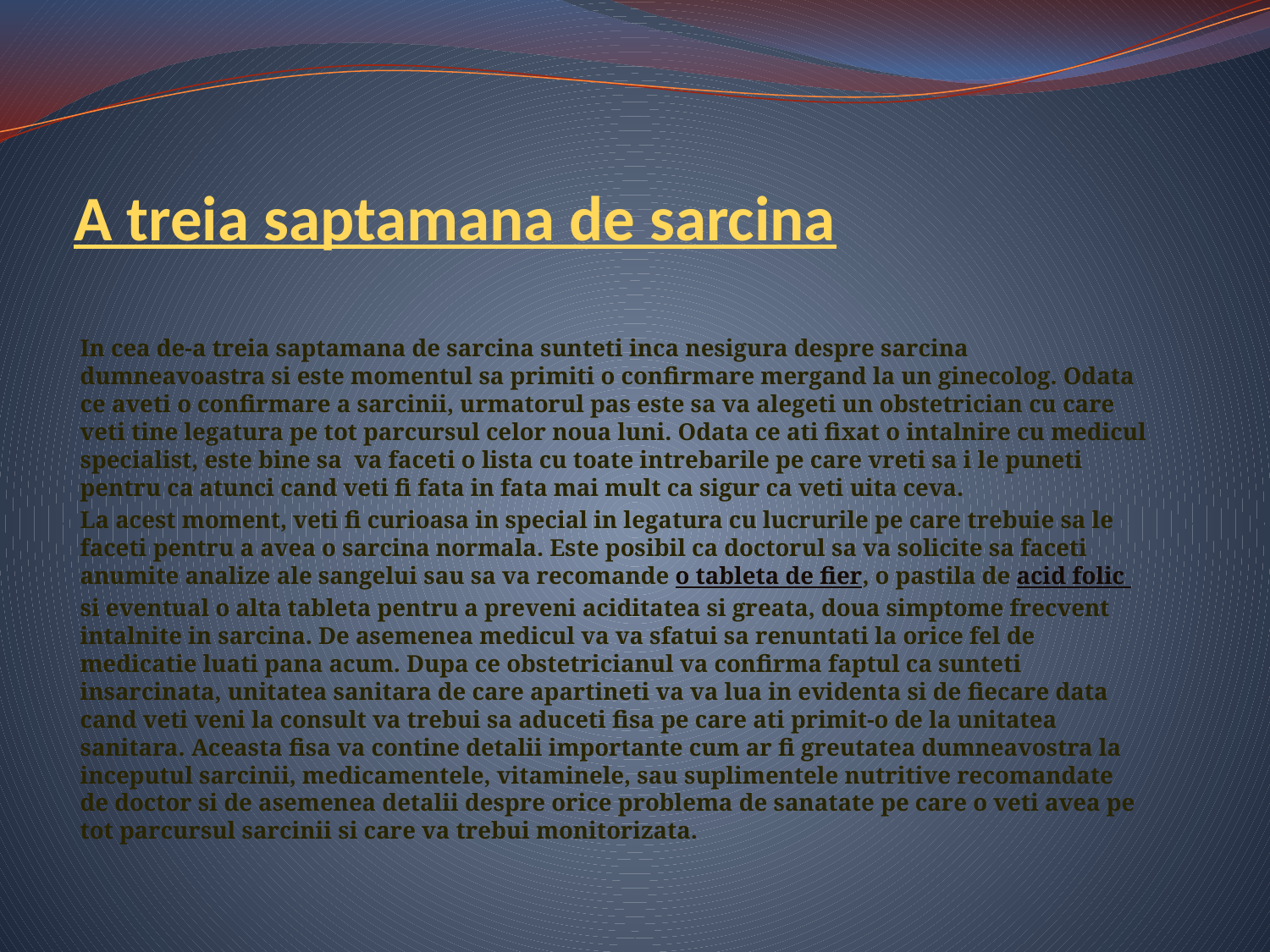

# A treia saptamana de sarcina
In cea de-a treia saptamana de sarcina sunteti inca nesigura despre sarcina dumneavoastra si este momentul sa primiti o confirmare mergand la un ginecolog. Odata ce aveti o confirmare a sarcinii, urmatorul pas este sa va alegeti un obstetrician cu care veti tine legatura pe tot parcursul celor noua luni. Odata ce ati fixat o intalnire cu medicul specialist, este bine sa  va faceti o lista cu toate intrebarile pe care vreti sa i le puneti pentru ca atunci cand veti fi fata in fata mai mult ca sigur ca veti uita ceva.
La acest moment, veti fi curioasa in special in legatura cu lucrurile pe care trebuie sa le faceti pentru a avea o sarcina normala. Este posibil ca doctorul sa va solicite sa faceti anumite analize ale sangelui sau sa va recomande o tableta de fier, o pastila de acid folic si eventual o alta tableta pentru a preveni aciditatea si greata, doua simptome frecvent intalnite in sarcina. De asemenea medicul va va sfatui sa renuntati la orice fel de medicatie luati pana acum. Dupa ce obstetricianul va confirma faptul ca sunteti insarcinata, unitatea sanitara de care apartineti va va lua in evidenta si de fiecare data cand veti veni la consult va trebui sa aduceti fisa pe care ati primit-o de la unitatea sanitara. Aceasta fisa va contine detalii importante cum ar fi greutatea dumneavostra la inceputul sarcinii, medicamentele, vitaminele, sau suplimentele nutritive recomandate de doctor si de asemenea detalii despre orice problema de sanatate pe care o veti avea pe tot parcursul sarcinii si care va trebui monitorizata.